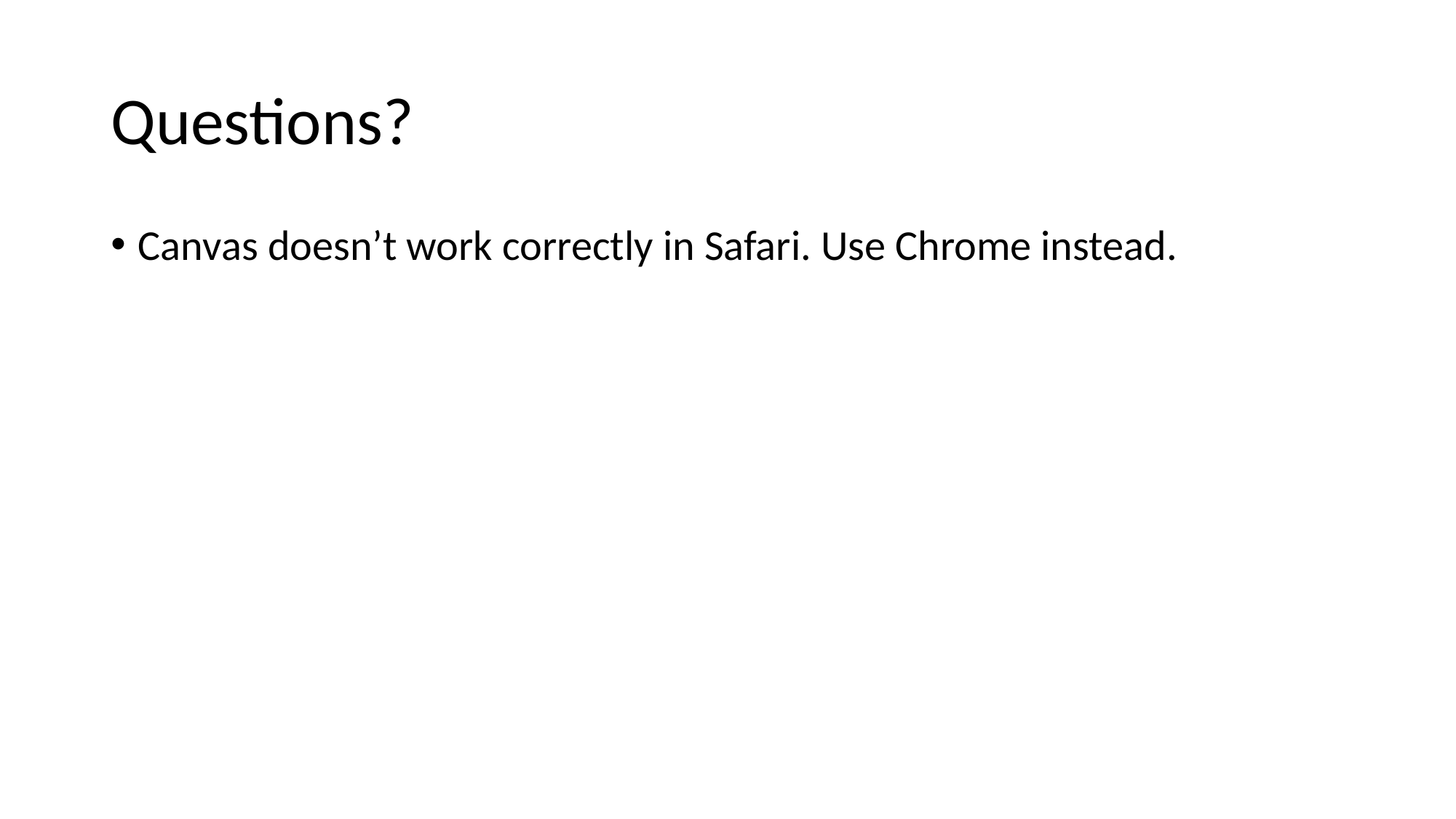

# Questions?
Canvas doesn’t work correctly in Safari. Use Chrome instead.